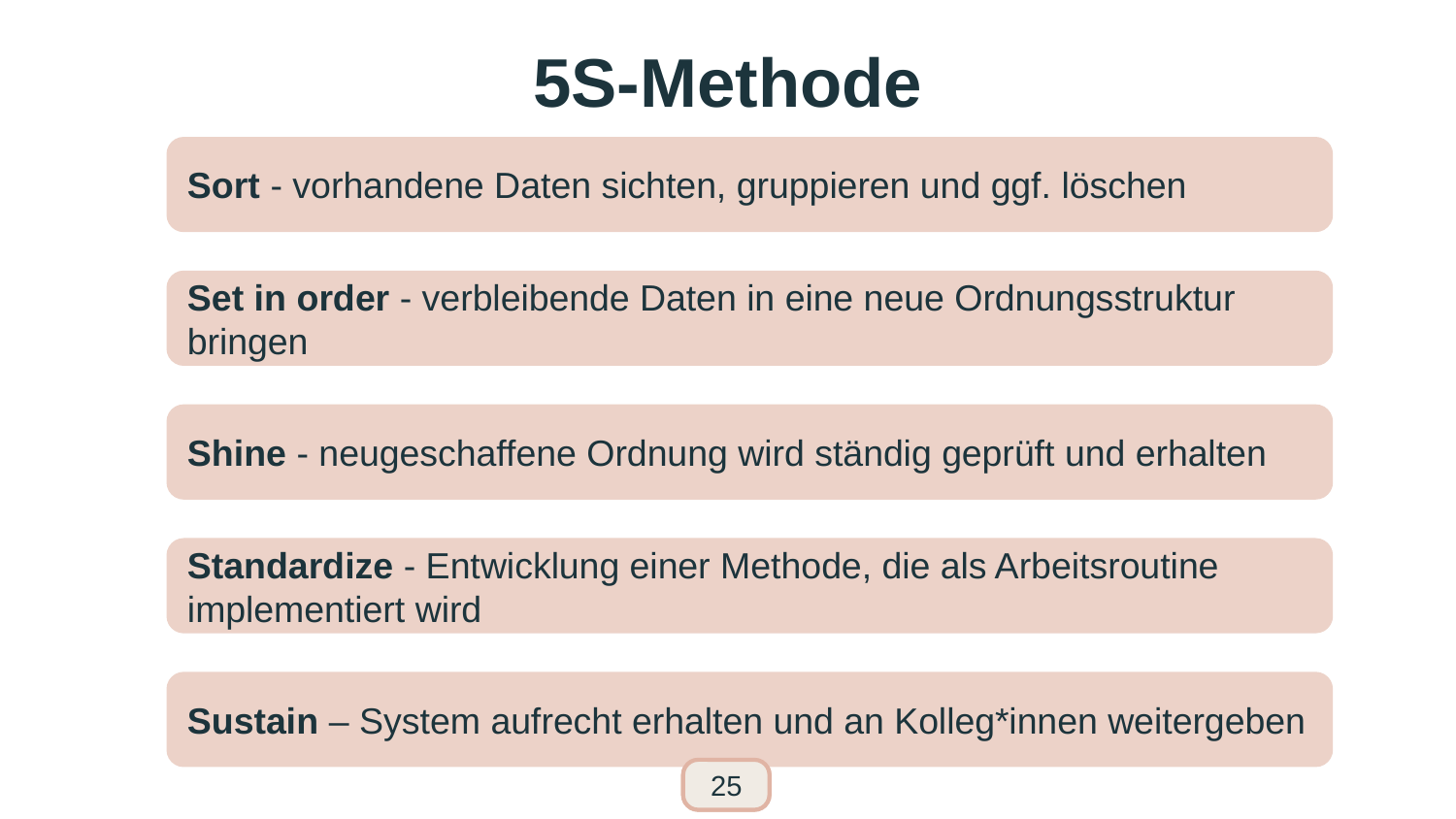

# 5S-Methode
Sort - vorhandene Daten sichten, gruppieren und ggf. löschen
Set in order - verbleibende Daten in eine neue Ordnungsstruktur bringen
Shine - neugeschaffene Ordnung wird ständig geprüft und erhalten
Standardize - Entwicklung einer Methode, die als Arbeitsroutine implementiert wird
Sustain – System aufrecht erhalten und an Kolleg*innen weitergeben
25